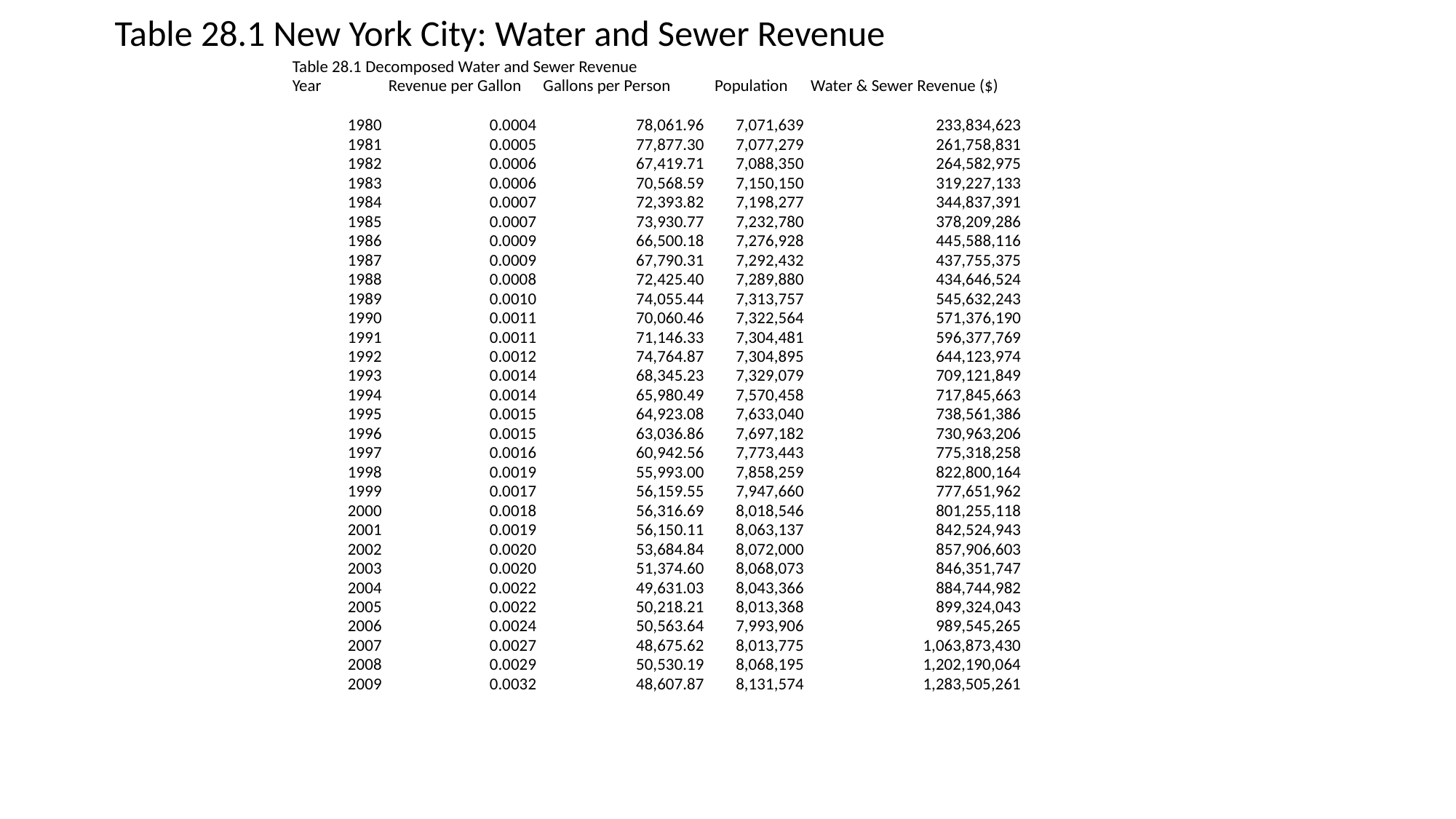

# Table 28.1 New York City: Water and Sewer Revenue
| Table 28.1 Decomposed Water and Sewer Revenue |  |  |  |  |
| --- | --- | --- | --- | --- |
| Year | Revenue per Gallon | Gallons per Person | Population | Water & Sewer Revenue ($) |
|  |  |  |  |  |
| 1980 | 0.0004 | 78,061.96 | 7,071,639 | 233,834,623 |
| 1981 | 0.0005 | 77,877.30 | 7,077,279 | 261,758,831 |
| 1982 | 0.0006 | 67,419.71 | 7,088,350 | 264,582,975 |
| 1983 | 0.0006 | 70,568.59 | 7,150,150 | 319,227,133 |
| 1984 | 0.0007 | 72,393.82 | 7,198,277 | 344,837,391 |
| 1985 | 0.0007 | 73,930.77 | 7,232,780 | 378,209,286 |
| 1986 | 0.0009 | 66,500.18 | 7,276,928 | 445,588,116 |
| 1987 | 0.0009 | 67,790.31 | 7,292,432 | 437,755,375 |
| 1988 | 0.0008 | 72,425.40 | 7,289,880 | 434,646,524 |
| 1989 | 0.0010 | 74,055.44 | 7,313,757 | 545,632,243 |
| 1990 | 0.0011 | 70,060.46 | 7,322,564 | 571,376,190 |
| 1991 | 0.0011 | 71,146.33 | 7,304,481 | 596,377,769 |
| 1992 | 0.0012 | 74,764.87 | 7,304,895 | 644,123,974 |
| 1993 | 0.0014 | 68,345.23 | 7,329,079 | 709,121,849 |
| 1994 | 0.0014 | 65,980.49 | 7,570,458 | 717,845,663 |
| 1995 | 0.0015 | 64,923.08 | 7,633,040 | 738,561,386 |
| 1996 | 0.0015 | 63,036.86 | 7,697,182 | 730,963,206 |
| 1997 | 0.0016 | 60,942.56 | 7,773,443 | 775,318,258 |
| 1998 | 0.0019 | 55,993.00 | 7,858,259 | 822,800,164 |
| 1999 | 0.0017 | 56,159.55 | 7,947,660 | 777,651,962 |
| 2000 | 0.0018 | 56,316.69 | 8,018,546 | 801,255,118 |
| 2001 | 0.0019 | 56,150.11 | 8,063,137 | 842,524,943 |
| 2002 | 0.0020 | 53,684.84 | 8,072,000 | 857,906,603 |
| 2003 | 0.0020 | 51,374.60 | 8,068,073 | 846,351,747 |
| 2004 | 0.0022 | 49,631.03 | 8,043,366 | 884,744,982 |
| 2005 | 0.0022 | 50,218.21 | 8,013,368 | 899,324,043 |
| 2006 | 0.0024 | 50,563.64 | 7,993,906 | 989,545,265 |
| 2007 | 0.0027 | 48,675.62 | 8,013,775 | 1,063,873,430 |
| 2008 | 0.0029 | 50,530.19 | 8,068,195 | 1,202,190,064 |
| 2009 | 0.0032 | 48,607.87 | 8,131,574 | 1,283,505,261 |